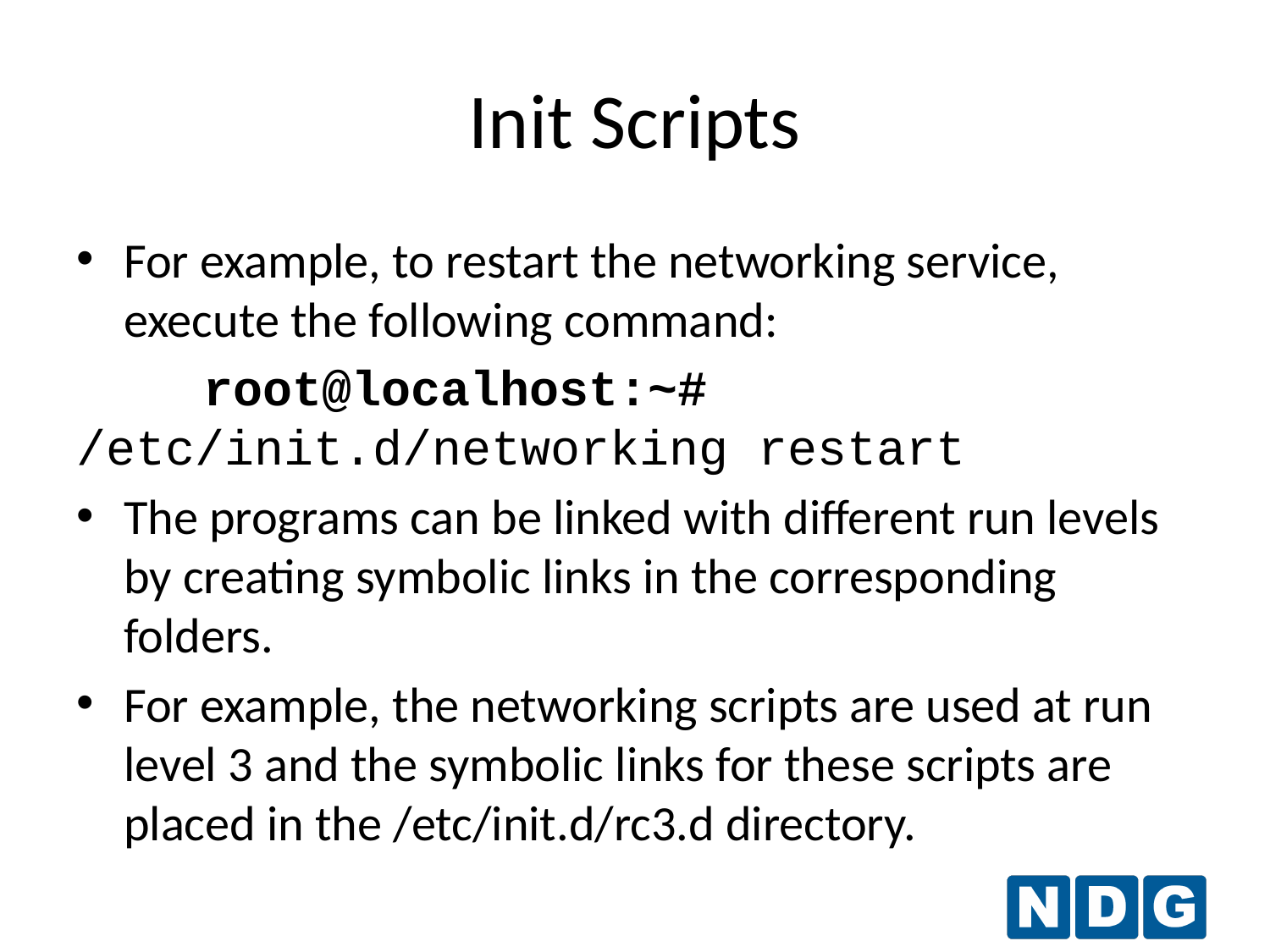

# Init Scripts
For example, to restart the networking service, execute the following command:
	root@localhost:~# /etc/init.d/networking restart
The programs can be linked with different run levels by creating symbolic links in the corresponding folders.
For example, the networking scripts are used at run level 3 and the symbolic links for these scripts are placed in the /etc/init.d/rc3.d directory.